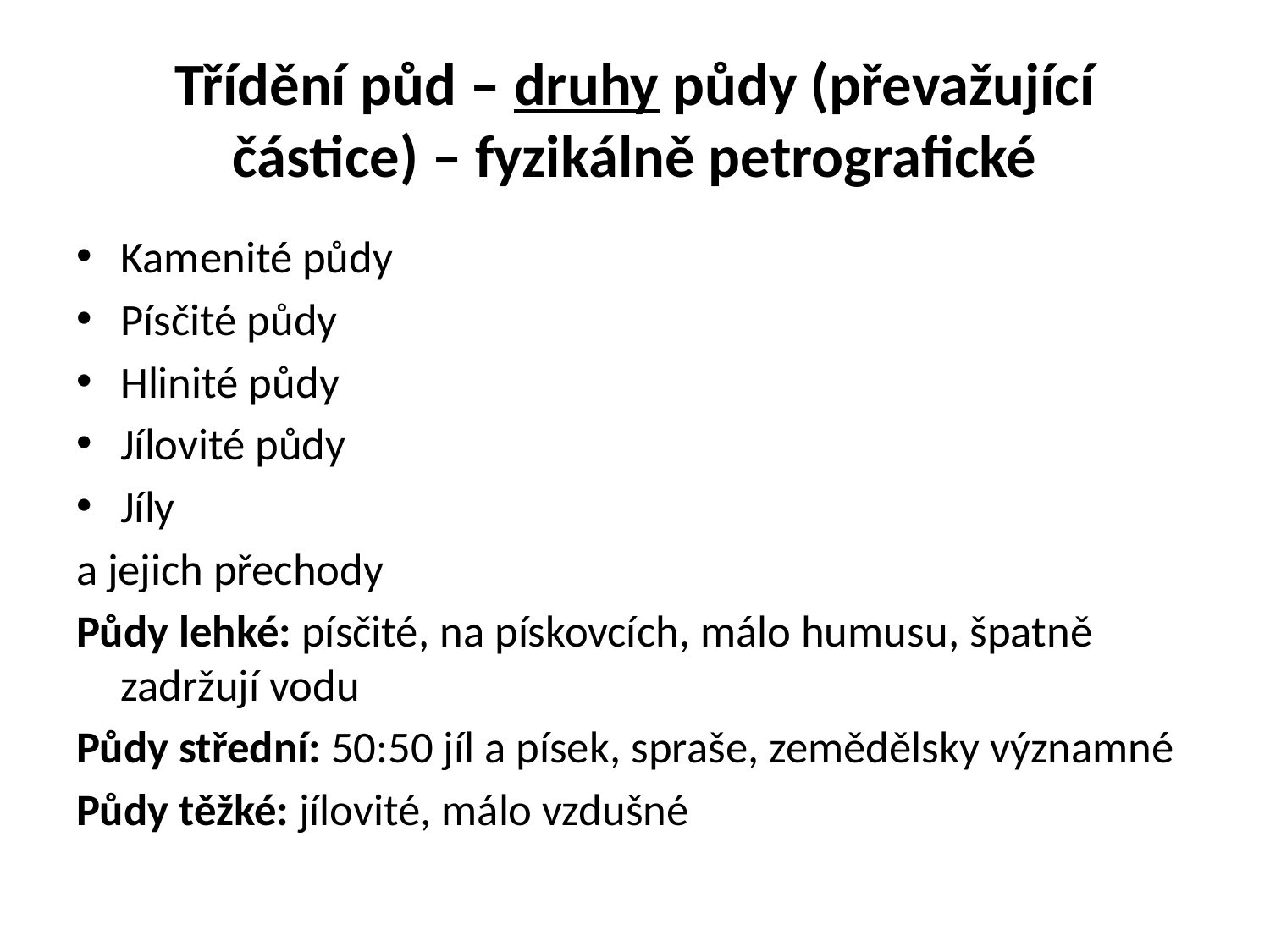

# Třídění půd – druhy půdy (převažující částice) – fyzikálně petrografické
Kamenité půdy
Písčité půdy
Hlinité půdy
Jílovité půdy
Jíly
a jejich přechody
Půdy lehké: písčité, na pískovcích, málo humusu, špatně zadržují vodu
Půdy střední: 50:50 jíl a písek, spraše, zemědělsky významné
Půdy těžké: jílovité, málo vzdušné